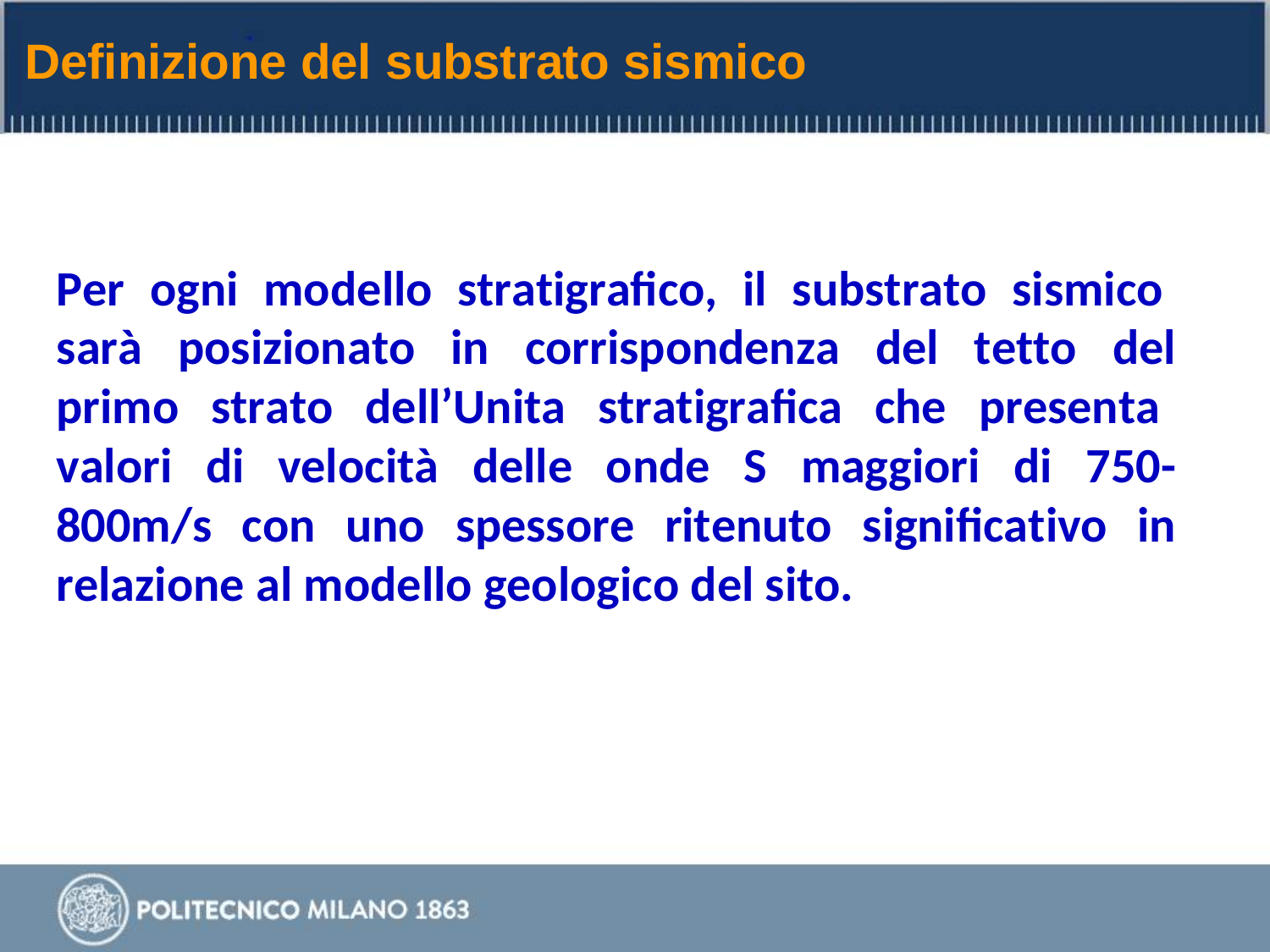

# Definizione del substrato sismico
Per  ogni  modello  stratigrafico,  il  substrato  sismico  sarà  posizionato  in  corrispondenza  del  tetto  del primo  strato  dell’Unita  stratigrafica  che  presenta  valori  di  velocità  delle  onde  S  maggiori  di  750- 800m/s con uno spessore ritenuto significativo in relazione al modello geologico del sito.